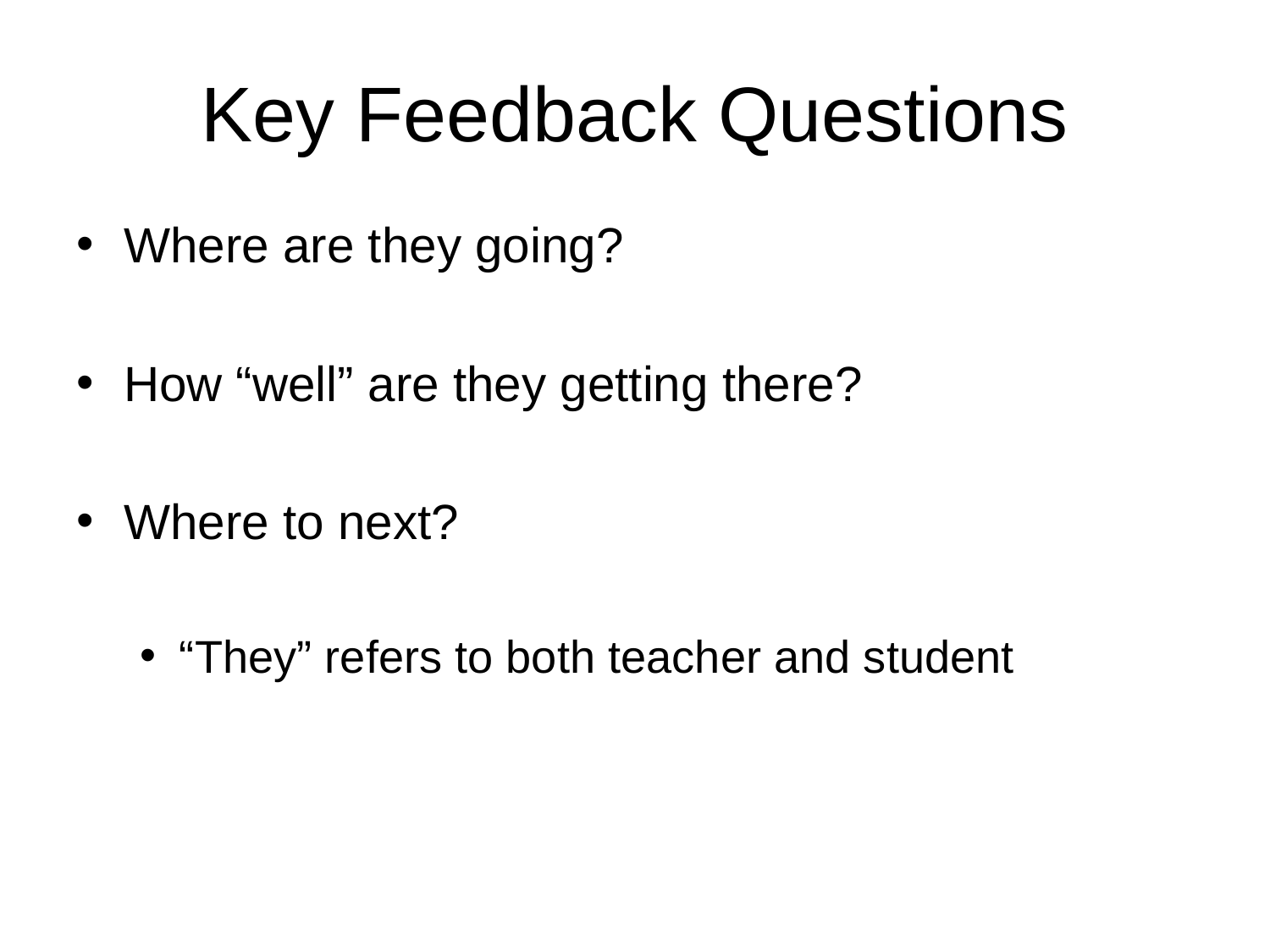

# Key Feedback Questions
Where are they going?

How “well” are they getting there?

Where to next?

“They” refers to both teacher and student